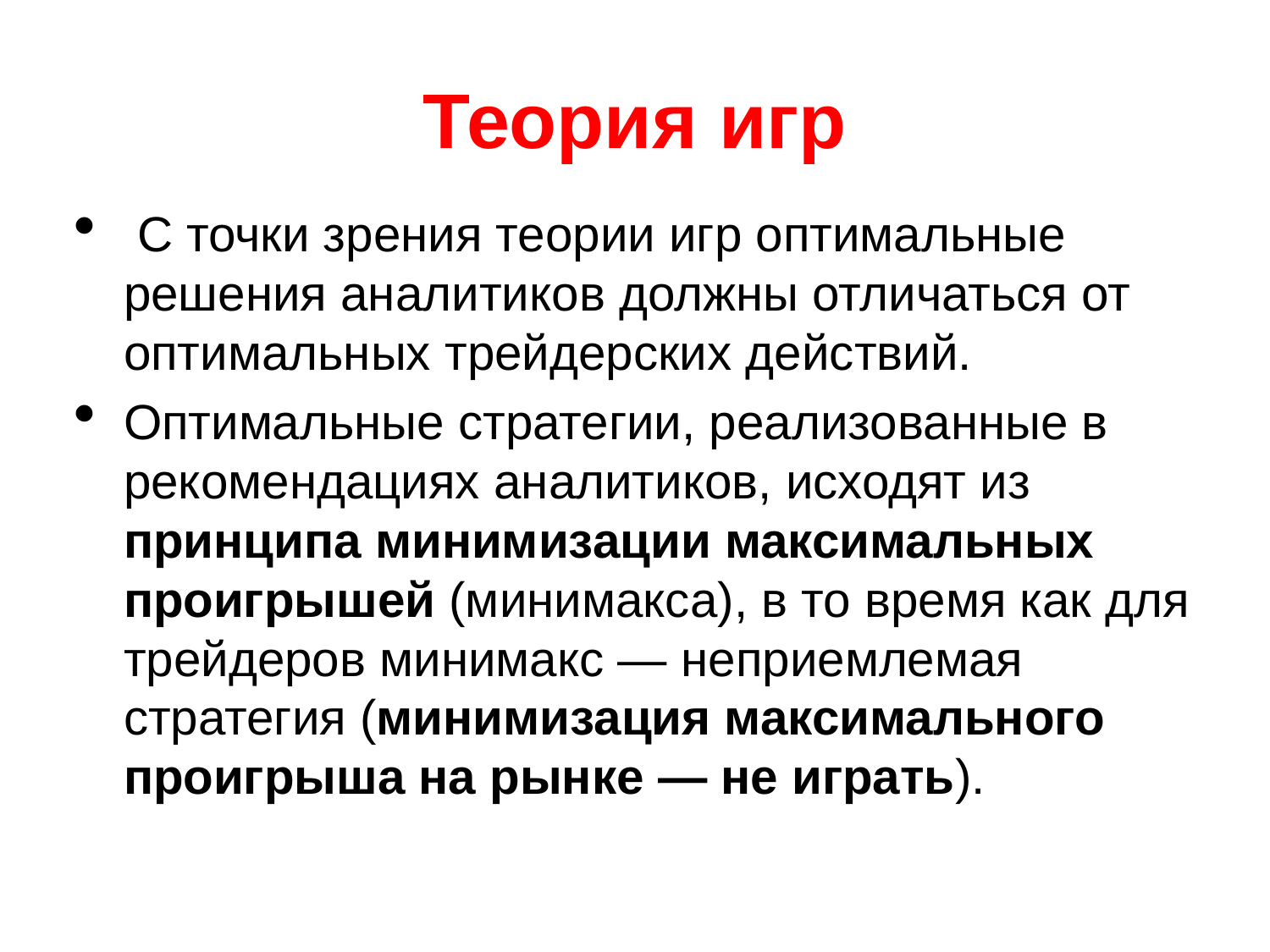

Теория игр
 С точки зрения теории игр оптимальные решения аналитиков должны отличаться от оптимальных трейдерских действий.
Оптимальные стратегии, реализованные в рекомендациях аналитиков, исходят из принципа минимизации максимальных проигрышей (минимакса), в то время как для трейдеров минимакс — неприемлемая стратегия (минимизация максимального проигрыша на рынке — не играть).